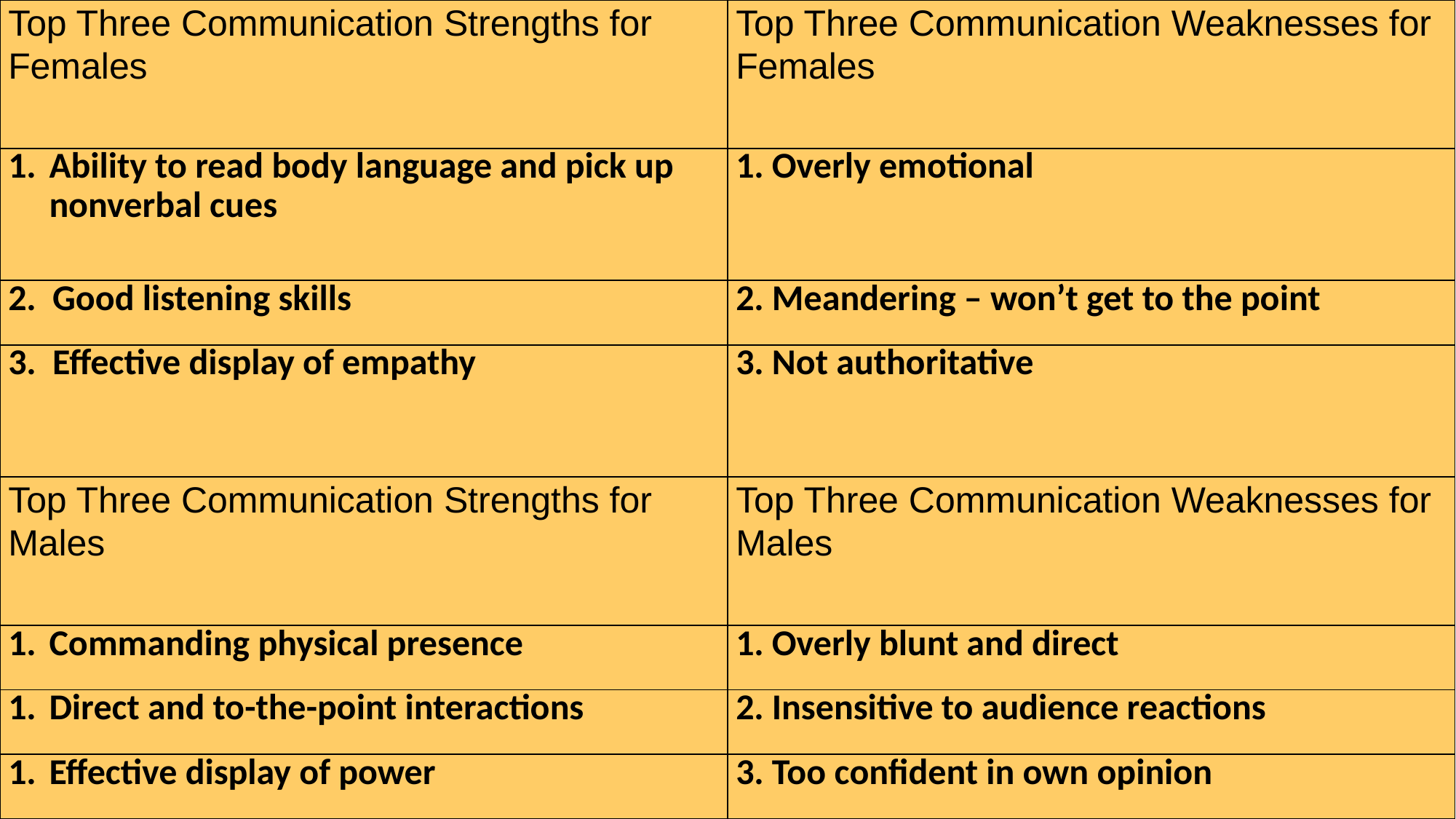

| Top Three Communication Strengths for Females | Top Three Communication Weaknesses for Females |
| --- | --- |
| Ability to read body language and pick up nonverbal cues | 1. Overly emotional |
| 2. Good listening skills | 2. Meandering – won’t get to the point |
| 3. Effective display of empathy | 3. Not authoritative |
| Top Three Communication Strengths for Males | Top Three Communication Weaknesses for Males |
| Commanding physical presence | 1. Overly blunt and direct |
| Direct and to-the-point interactions | 2. Insensitive to audience reactions |
| Effective display of power | 3. Too confident in own opinion |